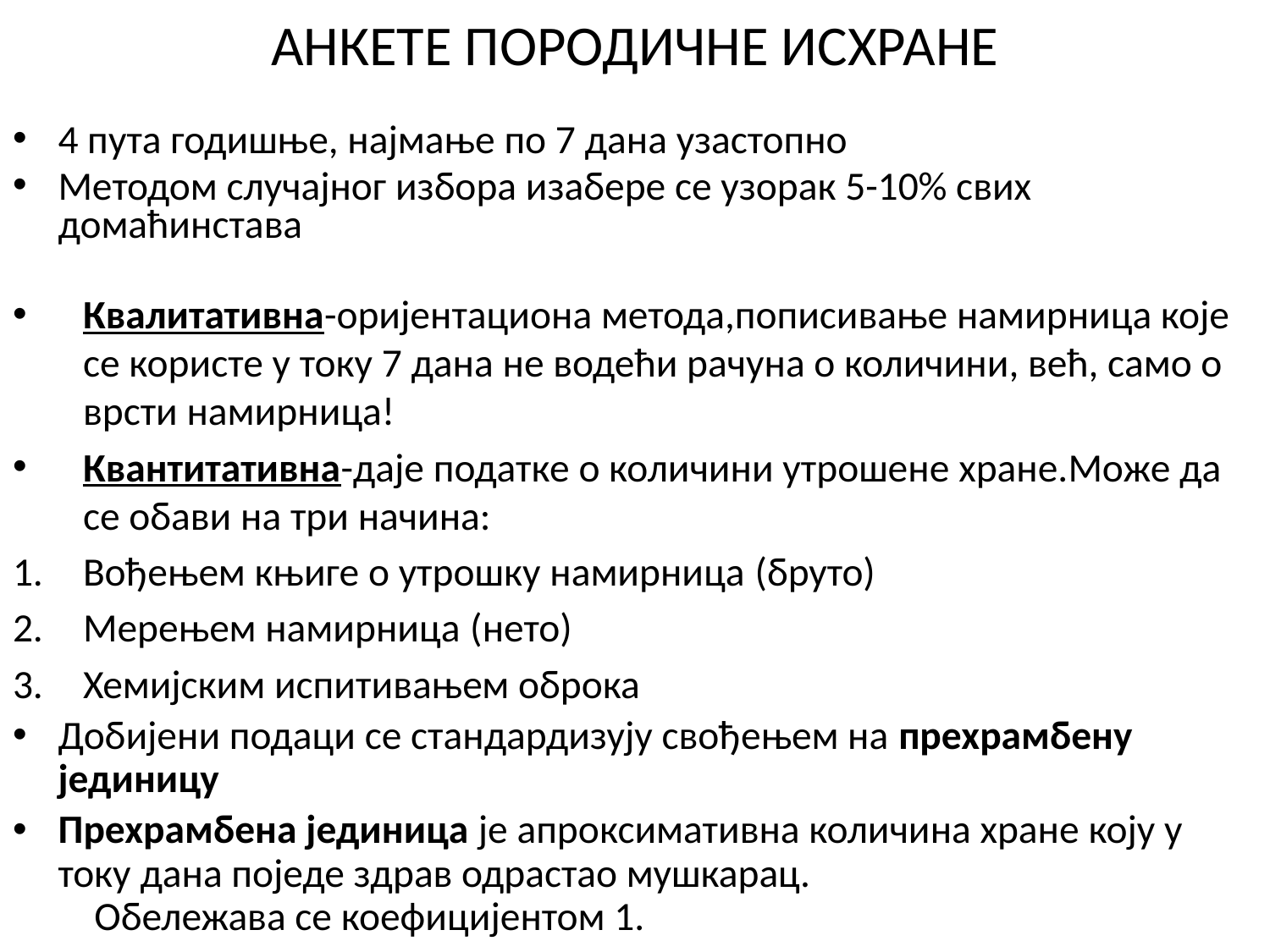

АНКЕТЕ ПОРОДИЧНЕ ИСХРАНЕ
4 пута годишње, најмање по 7 дана узастопно
Методом случајног избора изабере се узорак 5-10% свих домаћинстава

Квалитативна-оријентациона метода,пописивање намирница које се користе у току 7 дана не водећи рачуна о количини, већ, само о врсти намирница!
Квантитативна-даје податке о количини утрошене хране.Може да се обави на три начина:
Вођењем књиге о утрошку намирница (бруто)
Мерењем намирница (нето)
Хемијским испитивањем оброка
Добијени подаци се стандардизују свођењем на прехрамбену јединицу
Прехрамбена јединица је апроксимативна количина хране коју у току дана поједе здрав одрастао мушкарац.                                                      Обележава се коефицијентом 1.